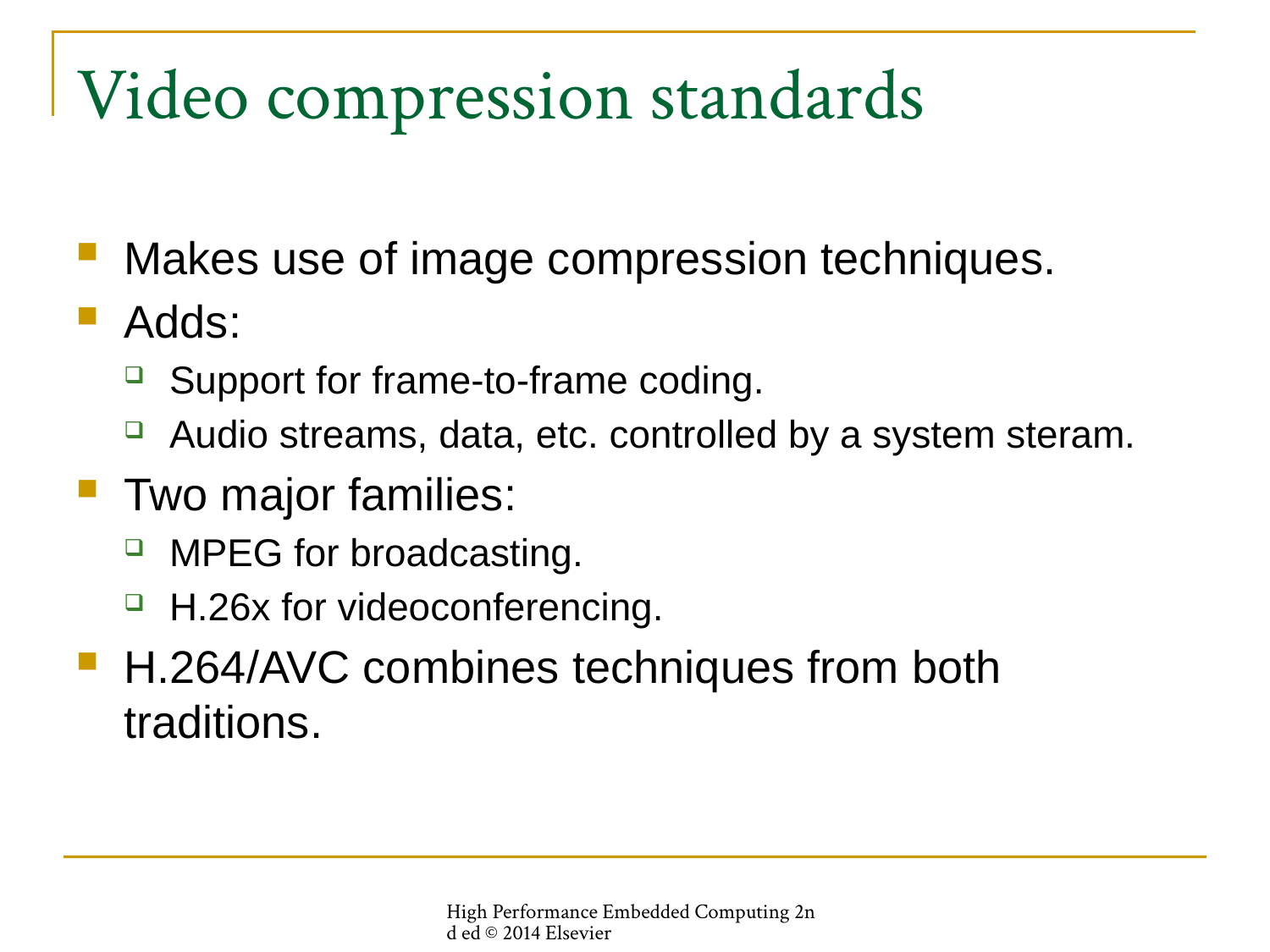

# Video compression standards
Makes use of image compression techniques.
Adds:
Support for frame-to-frame coding.
Audio streams, data, etc. controlled by a system steram.
Two major families:
MPEG for broadcasting.
H.26x for videoconferencing.
H.264/AVC combines techniques from both traditions.
High Performance Embedded Computing 2nd ed © 2014 Elsevier